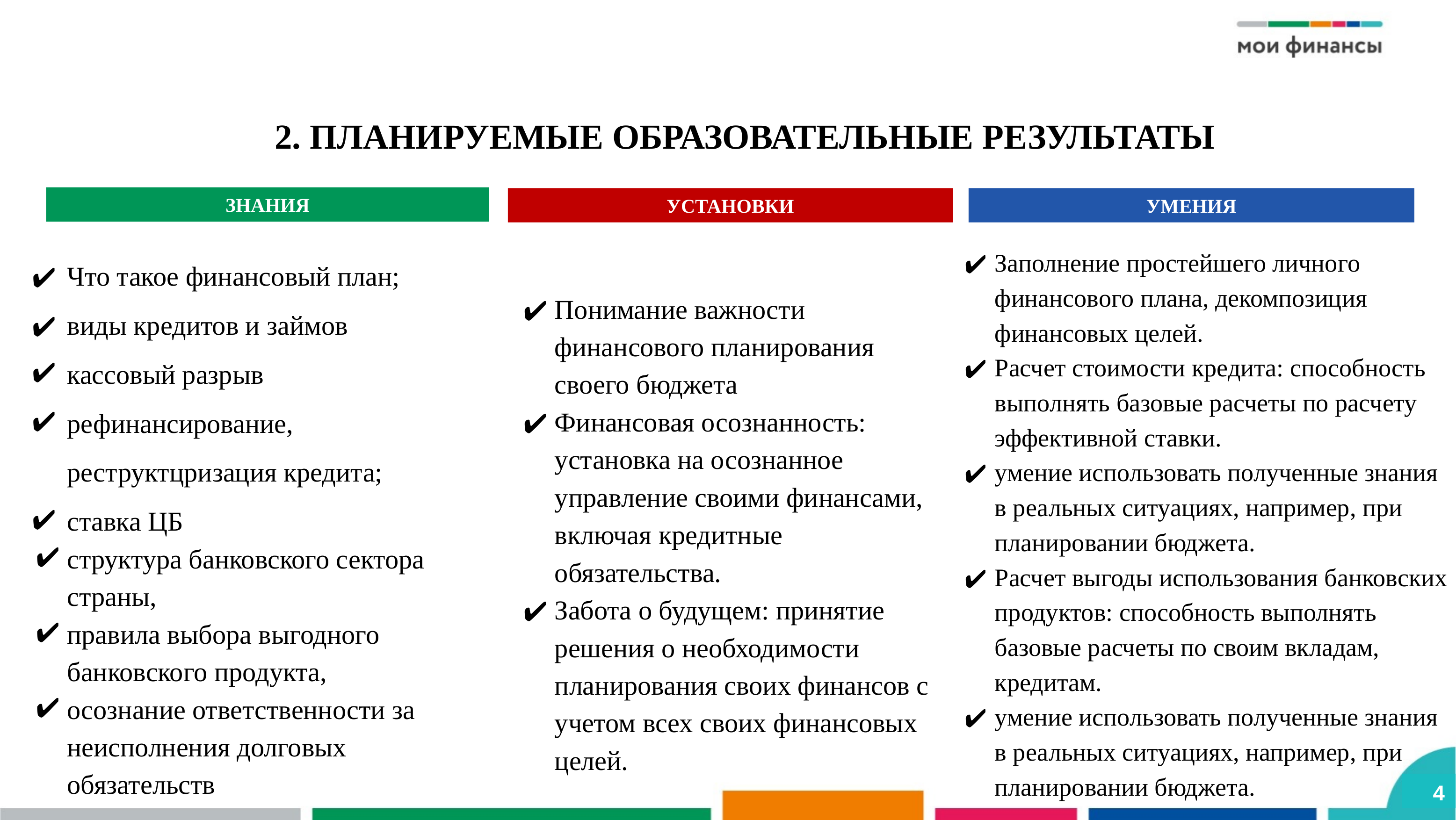

2. ПЛАНИРУЕМЫЕ ОБРАЗОВАТЕЛЬНЫЕ РЕЗУЛЬТАТЫ

ЗНАНИЯ
УСТАНОВКИ
УМЕНИЯ
Что такое финансовый план;
виды кредитов и займов
кассовый разрыв
рефинансирование, реструктцризация кредита;
ставка ЦБ
структура банковского сектора страны,
правила выбора выгодного банковского продукта,
осознание ответственности за неисполнения долговых обязательств

Заполнение простейшего личного финансового плана, декомпозиция финансовых целей.
Расчет стоимости кредита: способность выполнять базовые расчеты по расчету эффективной ставки.
умение использовать полученные знания в реальных ситуациях, например, при планировании бюджета.
Расчет выгоды использования банковских продуктов: способность выполнять базовые расчеты по своим вкладам, кредитам.
умение использовать полученные знания в реальных ситуациях, например, при планировании бюджета.

Понимание важности финансового планирования своего бюджета
Финансовая осознанность: установка на осознанное управление своими финансами, включая кредитные обязательства.
Забота о будущем: принятие решения о необходимости планирования своих финансов с учетом всех своих финансовых целей.

4